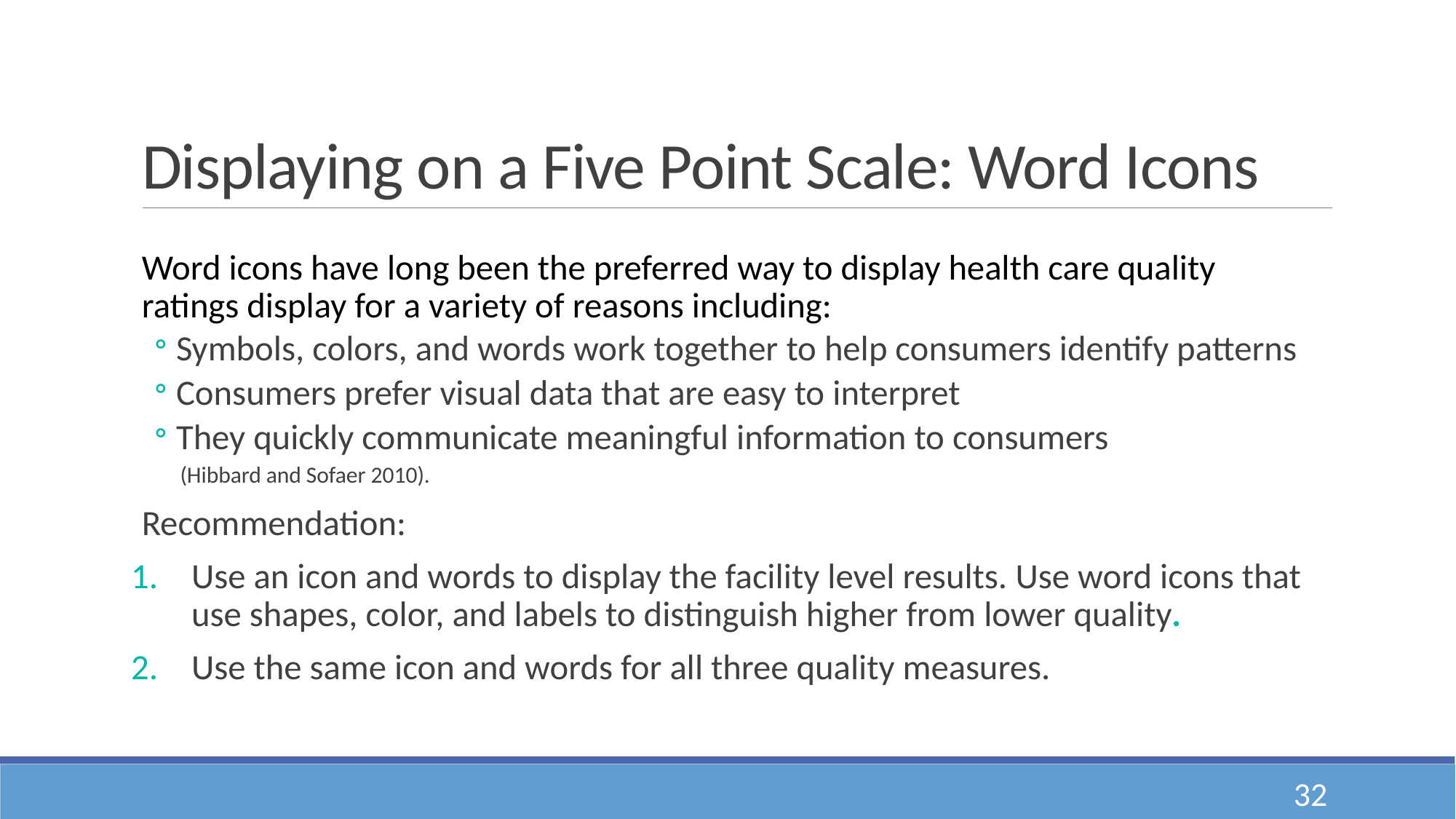

# Displaying on a Five Point Scale: Word Icons
Word icons have long been the preferred way to display health care quality ratings display for a variety of reasons including:
Symbols, colors, and words work together to help consumers identify patterns
Consumers prefer visual data that are easy to interpret
They quickly communicate meaningful information to consumers
     (Hibbard and Sofaer 2010).
Recommendation:
Use an icon and words to display the facility level results. Use word icons that use shapes, color, and labels to distinguish higher from lower quality.
Use the same icon and words for all three quality measures.
32